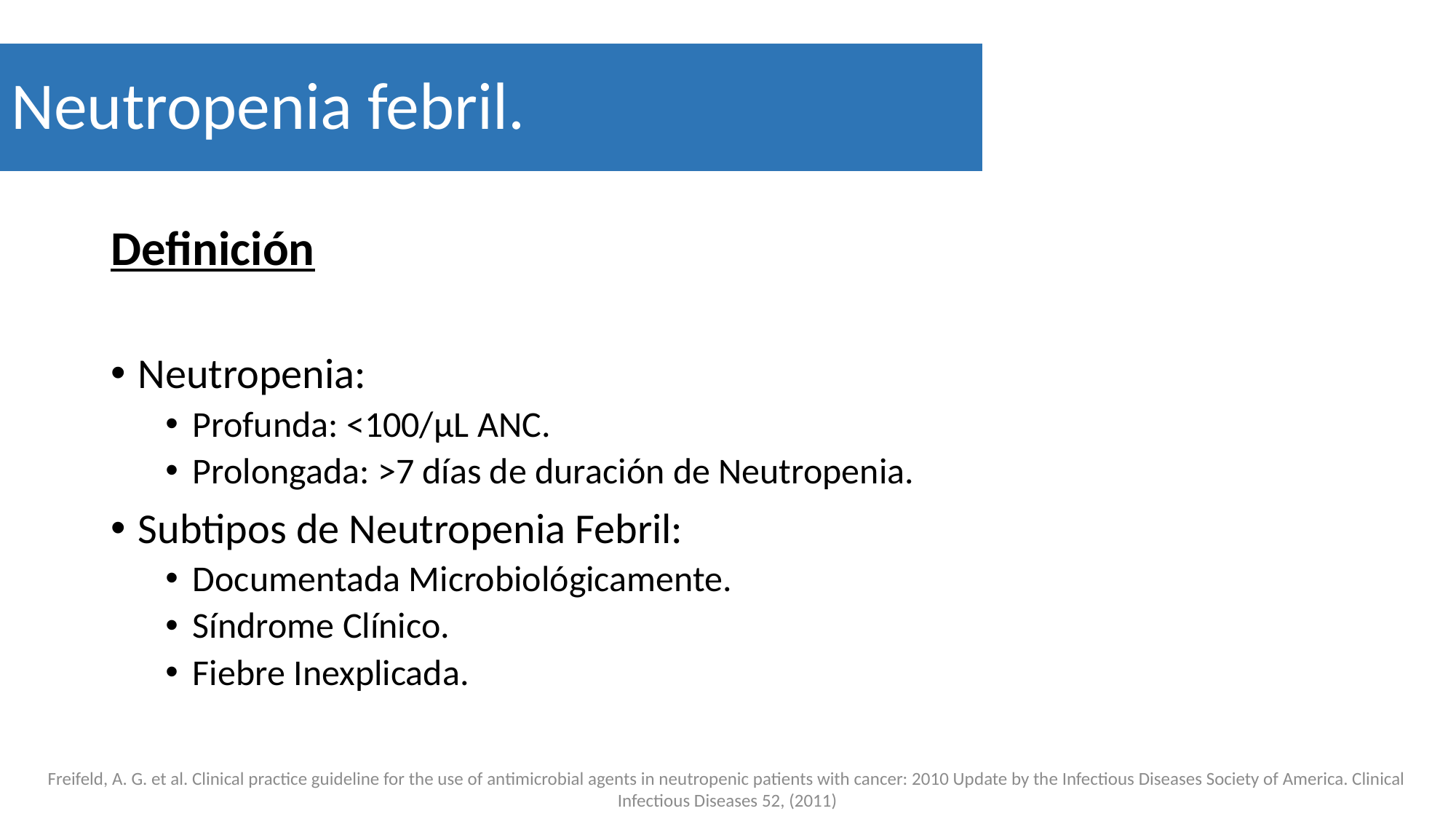

Neutropenia febril.
#
Definición

Neutropenia:
Profunda: <100/μL ANC.
Prolongada: >7 días de duración de Neutropenia.
Subtipos de Neutropenia Febril:
Documentada Microbiológicamente.
Síndrome Clínico.
Fiebre Inexplicada.
Freifeld, A. G. et al. Clinical practice guideline for the use of antimicrobial agents in neutropenic patients with cancer: 2010 Update by the Infectious Diseases Society of America. Clinical Infectious Diseases 52, (2011)